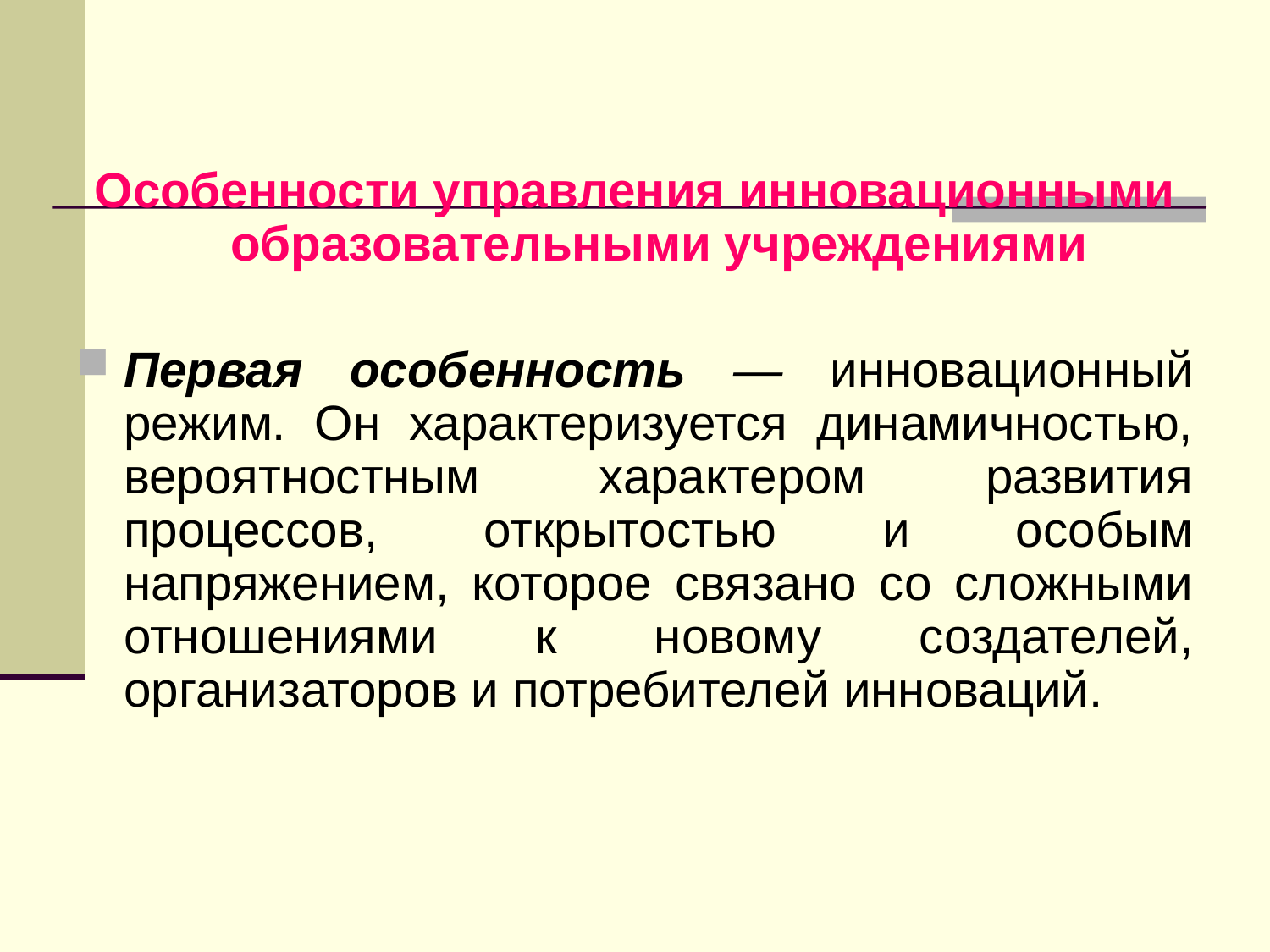

Особенности управления инновационными образовательными учреждениями

Первая особенность — инновационный режим. Он характеризуется динамичностью, вероятностным характером развития процессов, открытостью и особым напряжением, которое связано со сложными отношениями к новому создателей, организаторов и потребителей инноваций.